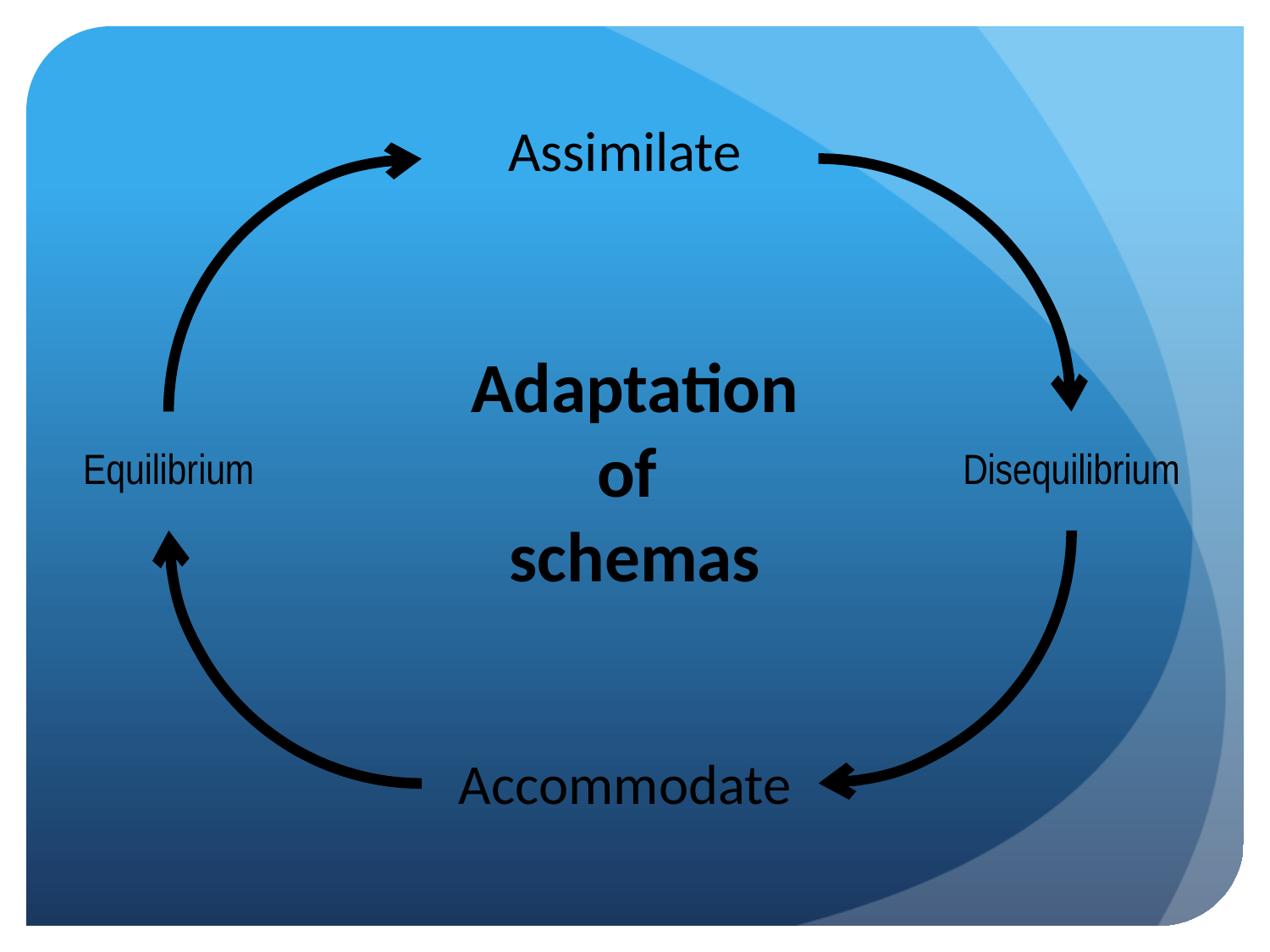

Assimilate

Adaptation
of
schemas
Equilibrium
Disequilibrium
Accommodate